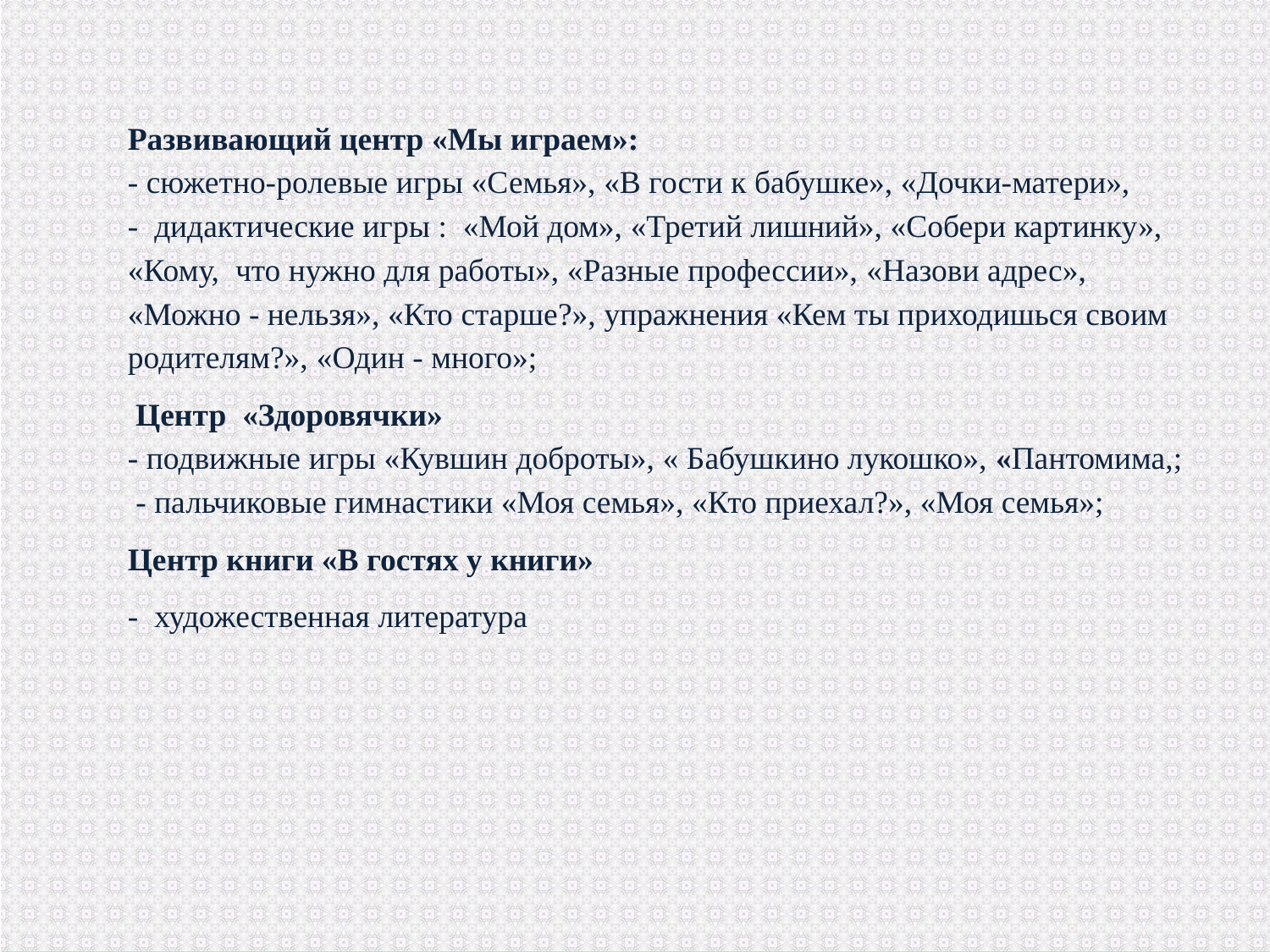

Развивающий центр «Мы играем»:
- сюжетно-ролевые игры «Семья», «В гости к бабушке», «Дочки-матери»,
-  дидактические игры :  «Мой дом», «Третий лишний», «Собери картинку»,   «Кому,  что нужно для работы», «Разные профессии», «Назови адрес», «Можно - нельзя», «Кто старше?», упражнения «Кем ты приходишься своим родителям?», «Один - много»;
 Центр  «Здоровячки»
- подвижные игры «Кувшин доброты», « Бабушкино лукошко», «Пантомима,;  - пальчиковые гимнастики «Моя семья», «Кто приехал?», «Моя семья»;
Центр книги «В гостях у книги»
-  художественная литература